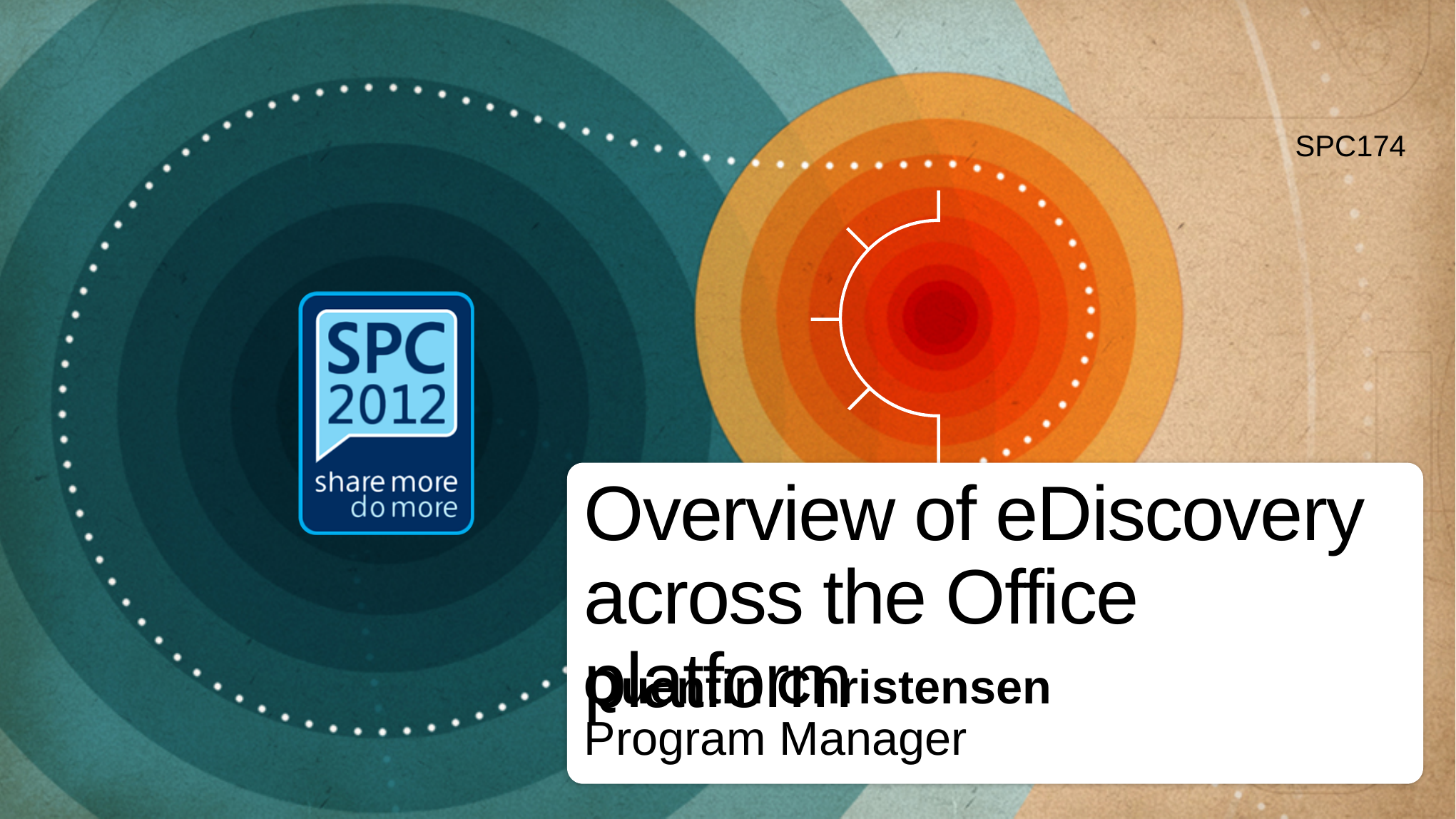

SPC174
# Overview of eDiscovery across the Office platform
Quentin Christensen
Program Manager